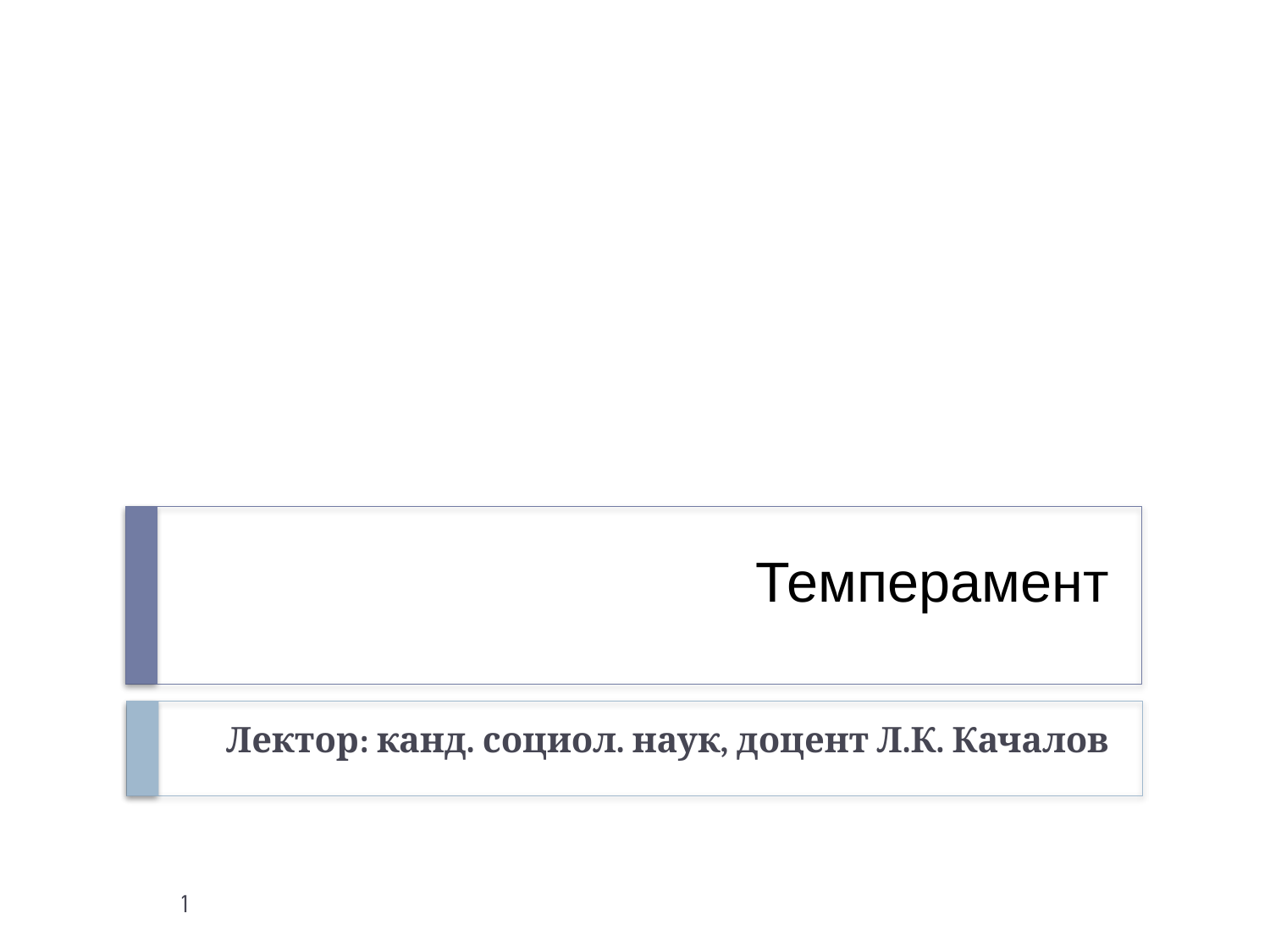

# Темперамент
Лектор: канд. социол. наук, доцент Л.К. Качалов

1